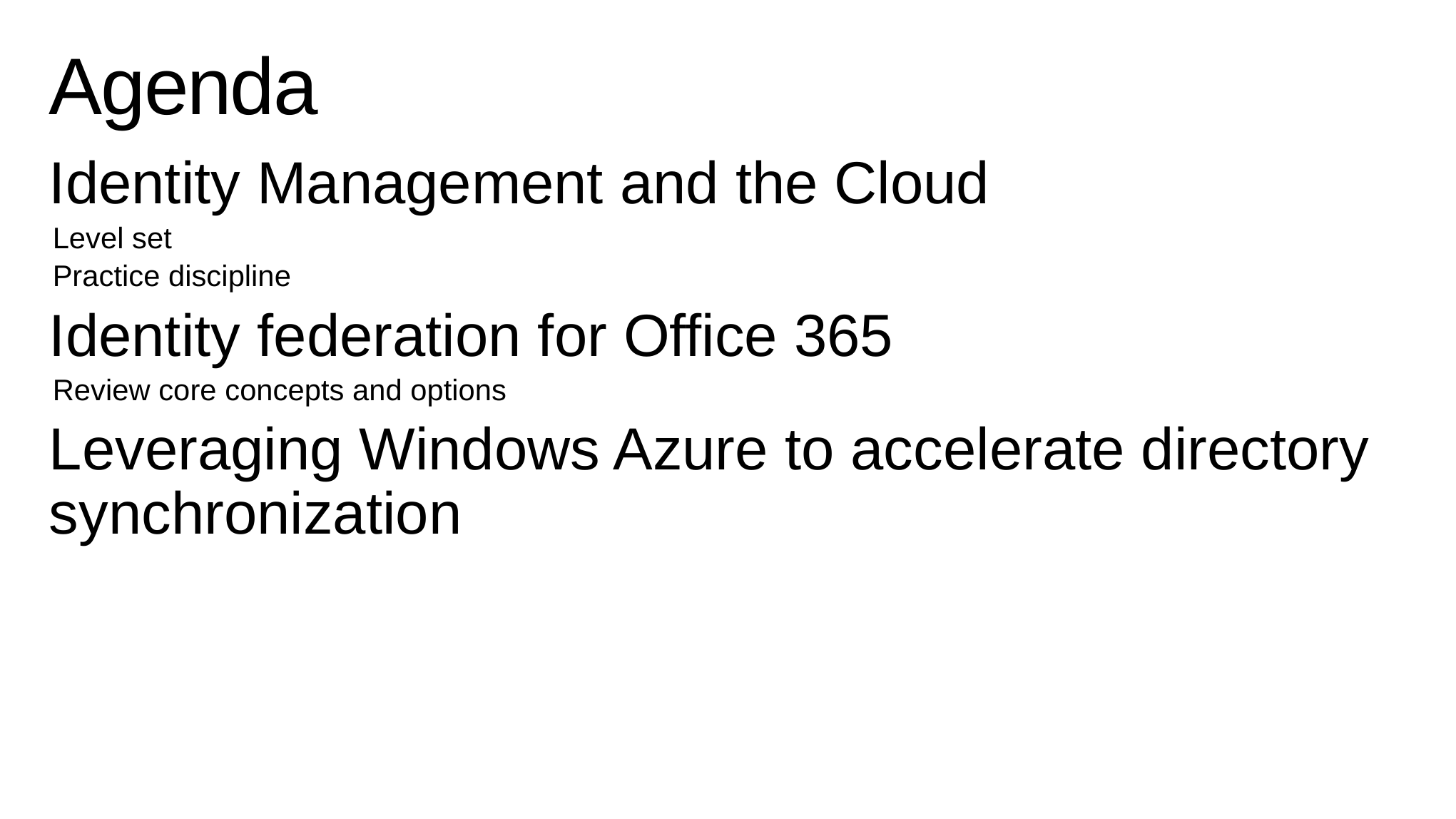

# Agenda
Identity Management and the Cloud
Level set
Practice discipline
Identity federation for Office 365
Review core concepts and options
Leveraging Windows Azure to accelerate directory synchronization